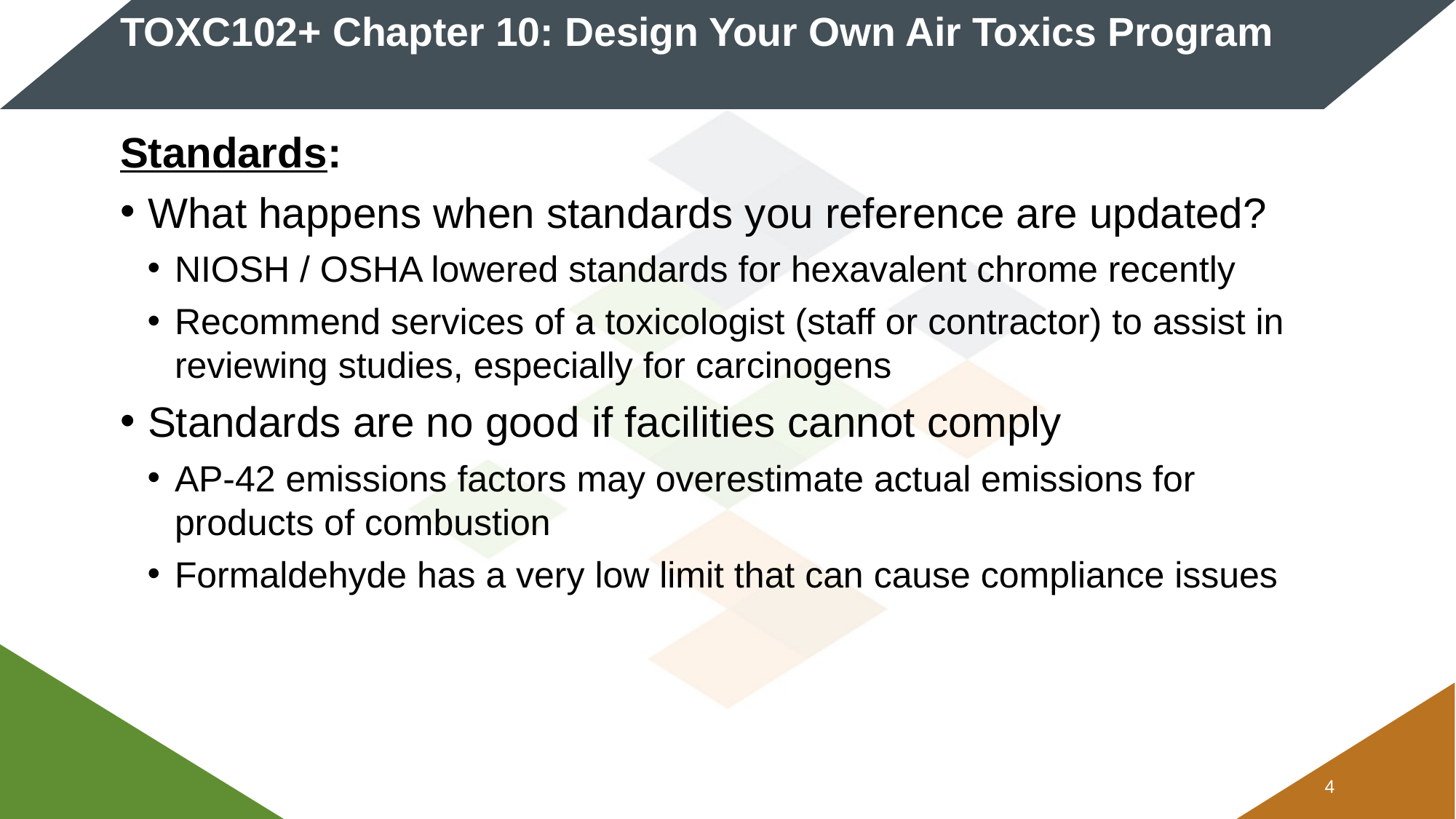

# TOXC102+ Chapter 10: Design Your Own Air Toxics Program
Standards:
What happens when standards you reference are updated?
NIOSH / OSHA lowered standards for hexavalent chrome recently
Recommend services of a toxicologist (staff or contractor) to assist in reviewing studies, especially for carcinogens
Standards are no good if facilities cannot comply
AP-42 emissions factors may overestimate actual emissions for products of combustion
Formaldehyde has a very low limit that can cause compliance issues
4